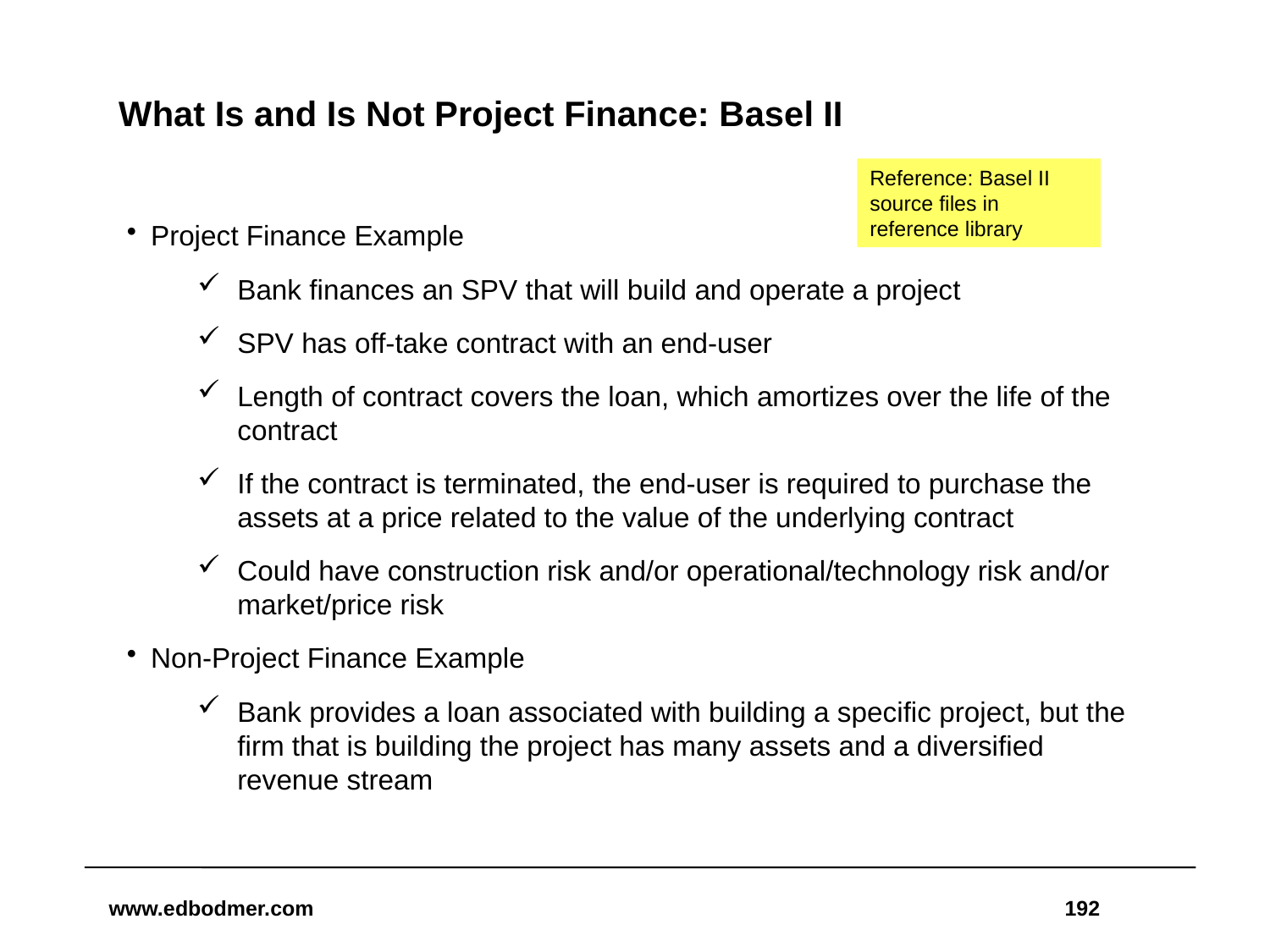

# What Is and Is Not Project Finance: Basel II
Reference: Basel II source files in reference library
Project Finance Example
Bank finances an SPV that will build and operate a project
SPV has off-take contract with an end-user
Length of contract covers the loan, which amortizes over the life of the contract
If the contract is terminated, the end-user is required to purchase the assets at a price related to the value of the underlying contract
Could have construction risk and/or operational/technology risk and/or market/price risk
Non-Project Finance Example
Bank provides a loan associated with building a specific project, but the firm that is building the project has many assets and a diversified revenue stream